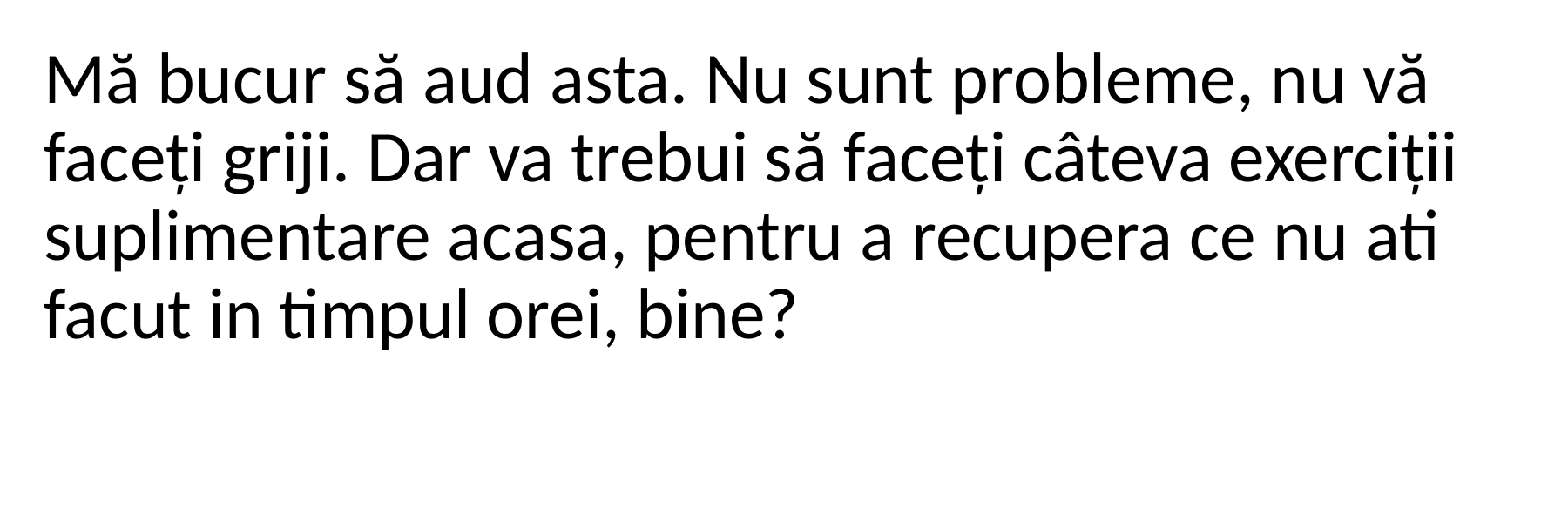

Mă bucur să aud asta. Nu sunt probleme, nu vă faceți griji. Dar va trebui să faceți câteva exerciții suplimentare acasa, pentru a recupera ce nu ati facut in timpul orei, bine?